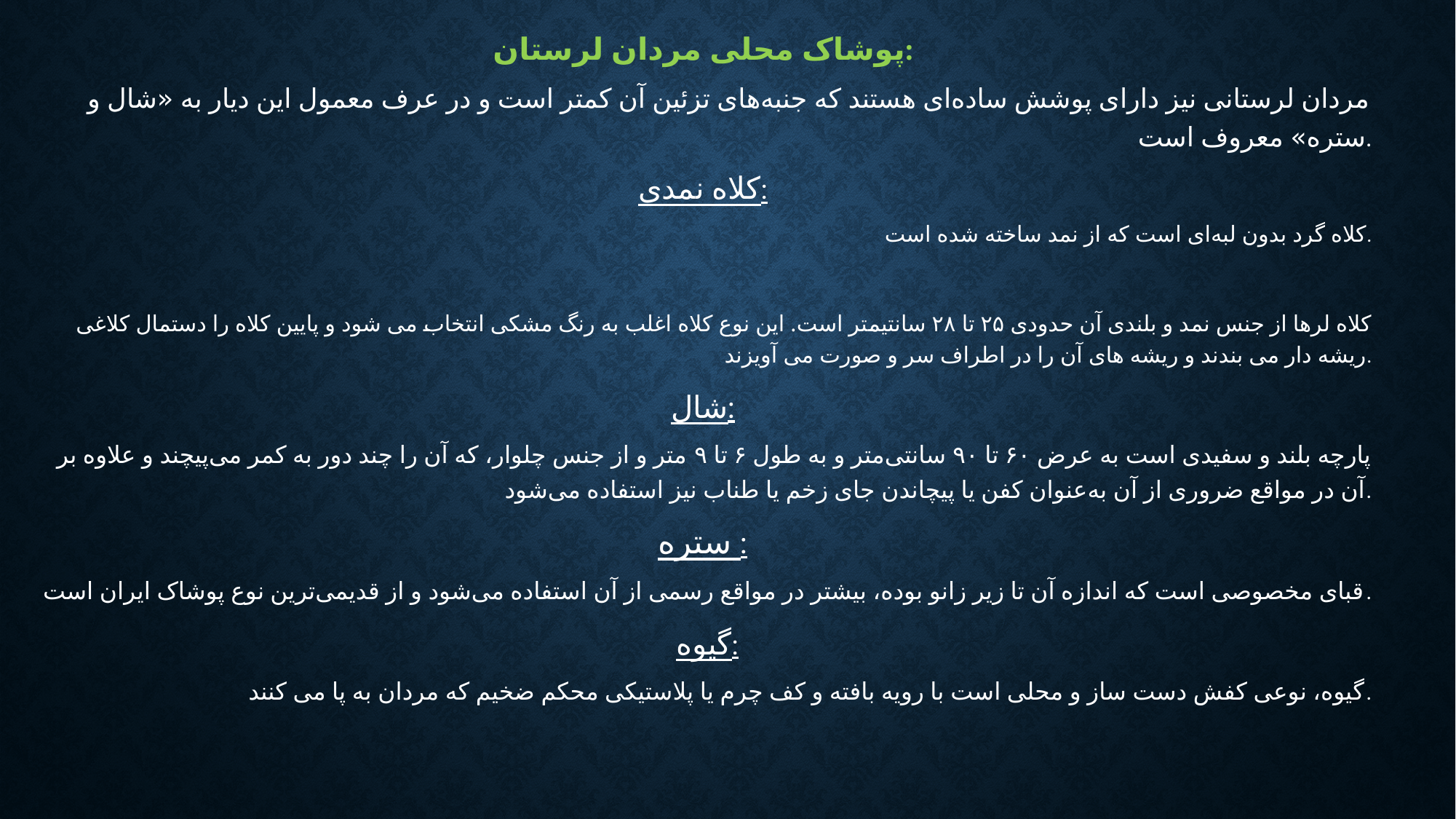

پوشاک محلی مردان لرستان:
مردان لرستانی نیز دارای پوشش ساده‌ای هستند که جنبه‌های تزئین آن کمتر است و در عرف معمول این دیار به «شال و ستره» معروف است.
کلاه نمدی:
 کلاه گرد بدون لبه‌ای است که از نمد ساخته شده است.

کلاه لرها از جنس نمد و بلندی آن حدودی ۲۵ تا ۲۸ سانتیمتر است. این نوع کلاه اغلب به رنگ مشکی انتخاب می شود و پایین کلاه را دستمال کلاغی ریشه دار می بندند و ریشه های آن را در اطراف سر و صورت می آویزند.
شال:
 پارچه بلند و سفیدی است به عرض ۶۰ تا ۹۰ سانتی‌متر و به طول ۶ تا ۹ متر و از جنس چلوار، که آن را چند دور به کمر می‌پیچند و علاوه بر آن در مواقع ضروری از آن به‌عنوان کفن یا پیچاندن جای زخم یا طناب نیز استفاده می‌شود.
ستره :
 قبای مخصوصی است که اندازه آن تا زیر زانو بوده، بیشتر در مواقع رسمی از آن استفاده می‌شود و از قدیمی‌ترین نوع پوشاک ایران است.
 گیوه:
 گیوه، نوعی کفش دست ساز و محلی است با رویه بافته و کف چرم یا پلاستیکی محکم ضخیم که مردان به پا می کنند.